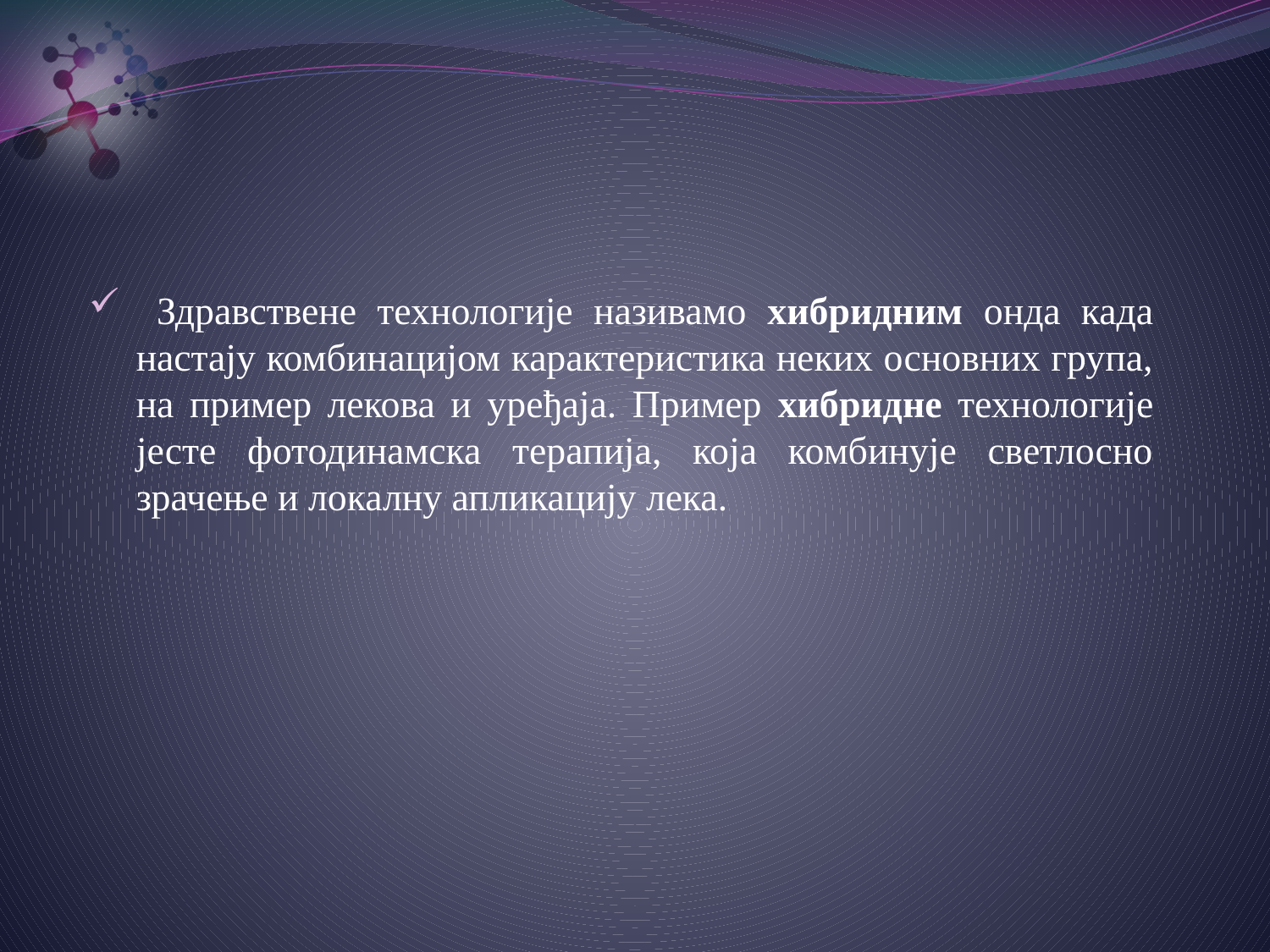

Здравствене технологије називамо хибридним онда када настају комбинaцијом карактеристика неких основних група, на пример лекова и уређаја. Пример хибридне технологије јесте фотодинамска терапија, која комбинује светлосно зрачење и локалну апликацију лека.